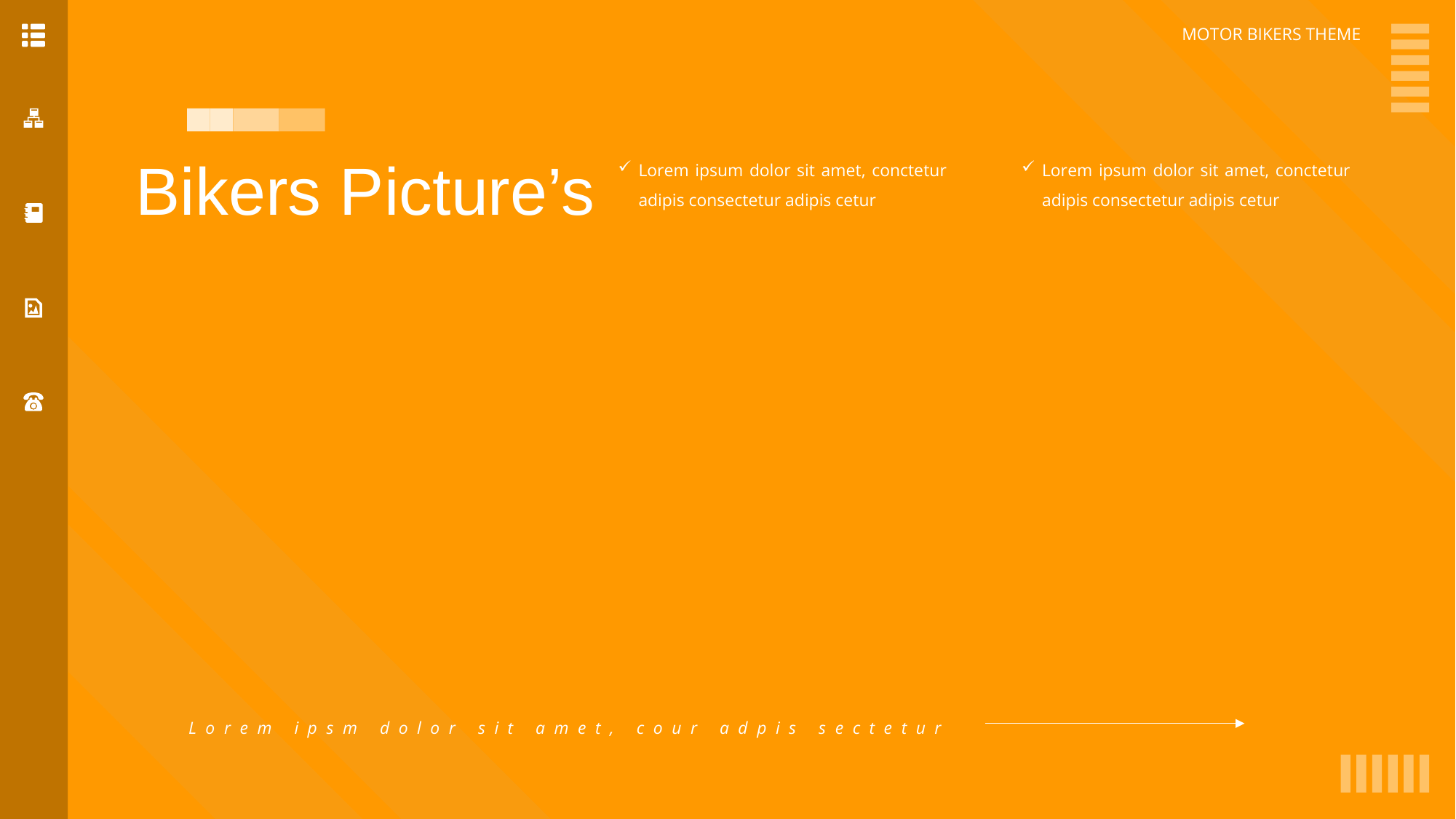

MOTOR BIKERS THEME

Bikers Picture’s
Lorem ipsum dolor sit amet, conctetur adipis consectetur adipis cetur
Lorem ipsum dolor sit amet, conctetur adipis consectetur adipis cetur

Lorem ipsm dolor sit amet, cour adpis sectetur